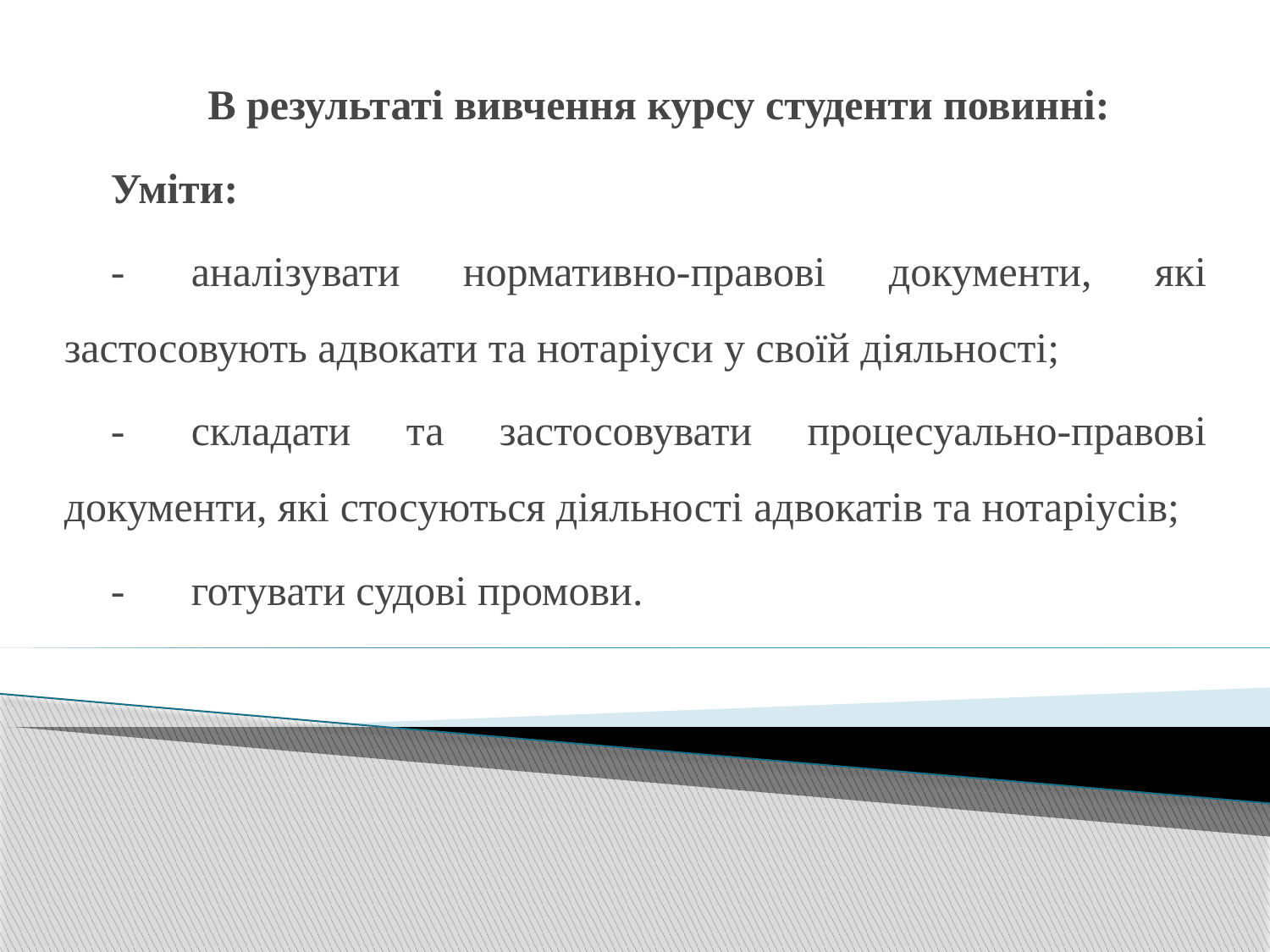

В результаті вивчення курсу студенти повинні:
Уміти:
-	аналізувати нормативно-правові документи, які застосовують адвокати та нотаріуси у своїй діяльності;
-	складати та застосовувати процесуально-правові документи, які стосуються діяльності адвокатів та нотаріусів;
-	готувати судові промови.